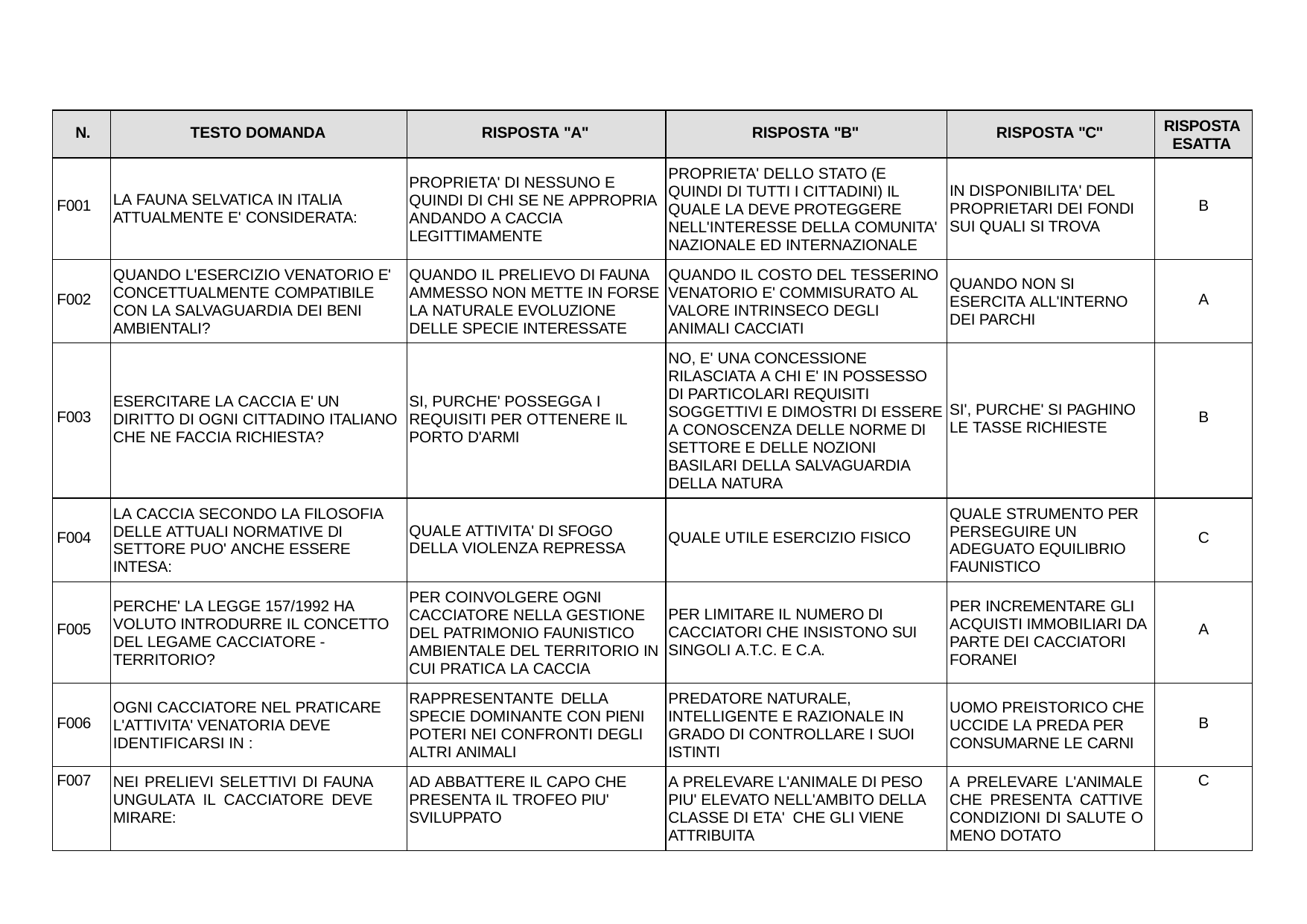

| N. | TESTO DOMANDA | RISPOSTA "A" | RISPOSTA "B" | RISPOSTA "C" | RISPOSTA ESATTA |
| --- | --- | --- | --- | --- | --- |
| F001 | LA FAUNA SELVATICA IN ITALIA ATTUALMENTE E' CONSIDERATA: | PROPRIETA' DI NESSUNO E QUINDI DI CHI SE NE APPROPRIA ANDANDO A CACCIA LEGITTIMAMENTE | PROPRIETA' DELLO STATO (E QUINDI DI TUTTI I CITTADINI) IL QUALE LA DEVE PROTEGGERE NELL'INTERESSE DELLA COMUNITA' NAZIONALE ED INTERNAZIONALE | IN DISPONIBILITA' DEL PROPRIETARI DEI FONDI SUI QUALI SI TROVA | B |
| F002 | QUANDO L'ESERCIZIO VENATORIO E' CONCETTUALMENTE COMPATIBILE CON LA SALVAGUARDIA DEI BENI AMBIENTALI? | QUANDO IL PRELIEVO DI FAUNA AMMESSO NON METTE IN FORSE LA NATURALE EVOLUZIONE DELLE SPECIE INTERESSATE | QUANDO IL COSTO DEL TESSERINO VENATORIO E' COMMISURATO AL VALORE INTRINSECO DEGLI ANIMALI CACCIATI | QUANDO NON SI ESERCITA ALL'INTERNO DEI PARCHI | A |
| F003 | ESERCITARE LA CACCIA E' UN DIRITTO DI OGNI CITTADINO ITALIANO CHE NE FACCIA RICHIESTA? | SI, PURCHE' POSSEGGA I REQUISITI PER OTTENERE IL PORTO D'ARMI | NO, E' UNA CONCESSIONE RILASCIATA A CHI E' IN POSSESSO DI PARTICOLARI REQUISITI SOGGETTIVI E DIMOSTRI DI ESSERE A CONOSCENZA DELLE NORME DI SETTORE E DELLE NOZIONI BASILARI DELLA SALVAGUARDIA DELLA NATURA | SI', PURCHE' SI PAGHINO LE TASSE RICHIESTE | B |
| F004 | LA CACCIA SECONDO LA FILOSOFIA DELLE ATTUALI NORMATIVE DI SETTORE PUO' ANCHE ESSERE INTESA: | QUALE ATTIVITA' DI SFOGO DELLA VIOLENZA REPRESSA | QUALE UTILE ESERCIZIO FISICO | QUALE STRUMENTO PER PERSEGUIRE UN ADEGUATO EQUILIBRIO FAUNISTICO | C |
| F005 | PERCHE' LA LEGGE 157/1992 HA VOLUTO INTRODURRE IL CONCETTO DEL LEGAME CACCIATORE - TERRITORIO? | PER COINVOLGERE OGNI CACCIATORE NELLA GESTIONE DEL PATRIMONIO FAUNISTICO AMBIENTALE DEL TERRITORIO IN CUI PRATICA LA CACCIA | PER LIMITARE IL NUMERO DI CACCIATORI CHE INSISTONO SUI SINGOLI A.T.C. E C.A. | PER INCREMENTARE GLI ACQUISTI IMMOBILIARI DA PARTE DEI CACCIATORI FORANEI | A |
| F006 | OGNI CACCIATORE NEL PRATICARE L'ATTIVITA' VENATORIA DEVE IDENTIFICARSI IN : | RAPPRESENTANTE DELLA SPECIE DOMINANTE CON PIENI POTERI NEI CONFRONTI DEGLI ALTRI ANIMALI | PREDATORE NATURALE, INTELLIGENTE E RAZIONALE IN GRADO DI CONTROLLARE I SUOI ISTINTI | UOMO PREISTORICO CHE UCCIDE LA PREDA PER CONSUMARNE LE CARNI | B |
| F007 | NEI PRELIEVI SELETTIVI DI FAUNA UNGULATA IL CACCIATORE DEVE MIRARE: | AD ABBATTERE IL CAPO CHE PRESENTA IL TROFEO PIU' SVILUPPATO | A PRELEVARE L'ANIMALE DI PESO PIU' ELEVATO NELL'AMBITO DELLA CLASSE DI ETA' CHE GLI VIENE ATTRIBUITA | A PRELEVARE L'ANIMALE CHE PRESENTA CATTIVE CONDIZIONI DI SALUTE O MENO DOTATO | C |